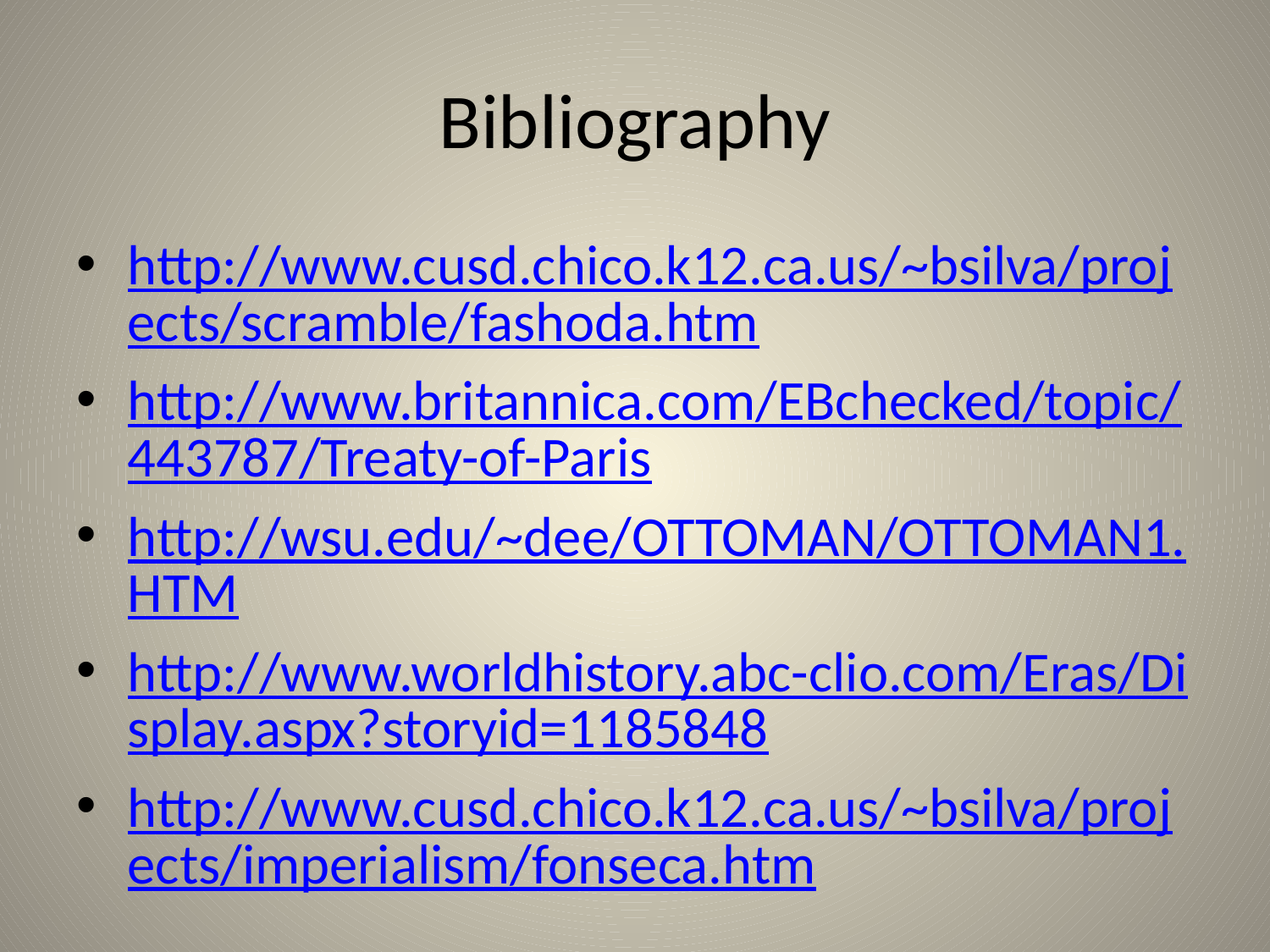

# Bibliography
http://www.cusd.chico.k12.ca.us/~bsilva/projects/scramble/fashoda.htm
http://www.britannica.com/EBchecked/topic/443787/Treaty-of-Paris
http://wsu.edu/~dee/OTTOMAN/OTTOMAN1.HTM
http://www.worldhistory.abc-clio.com/Eras/Display.aspx?storyid=1185848
http://www.cusd.chico.k12.ca.us/~bsilva/projects/imperialism/fonseca.htm